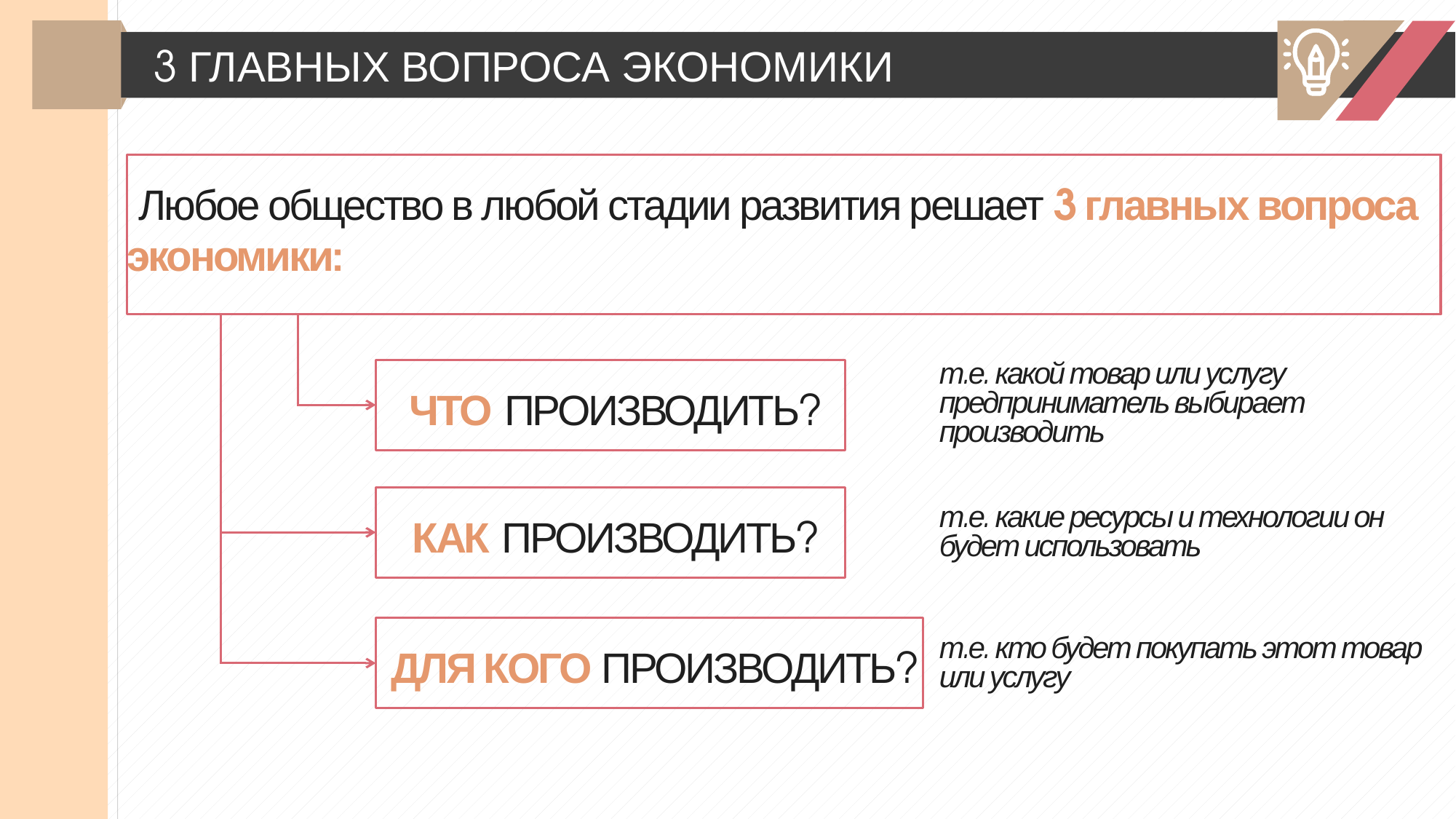

3 ГЛАВНЫХ ВОПРОСА ЭКОНОМИКИ
 Любое общество в любой стадии развития решает 3 главных вопроса  экономики:
т.е. какой товар или услугу  предприниматель выбирает производить
 ЧТО ПРОИЗВОДИТЬ?
т.е. какие ресурсы и технологии он будет использовать
 КАК ПРОИЗВОДИТЬ?
т.е. кто будет покупать этот товар или услугу
 ДЛЯ КОГО ПРОИЗВОДИТЬ?